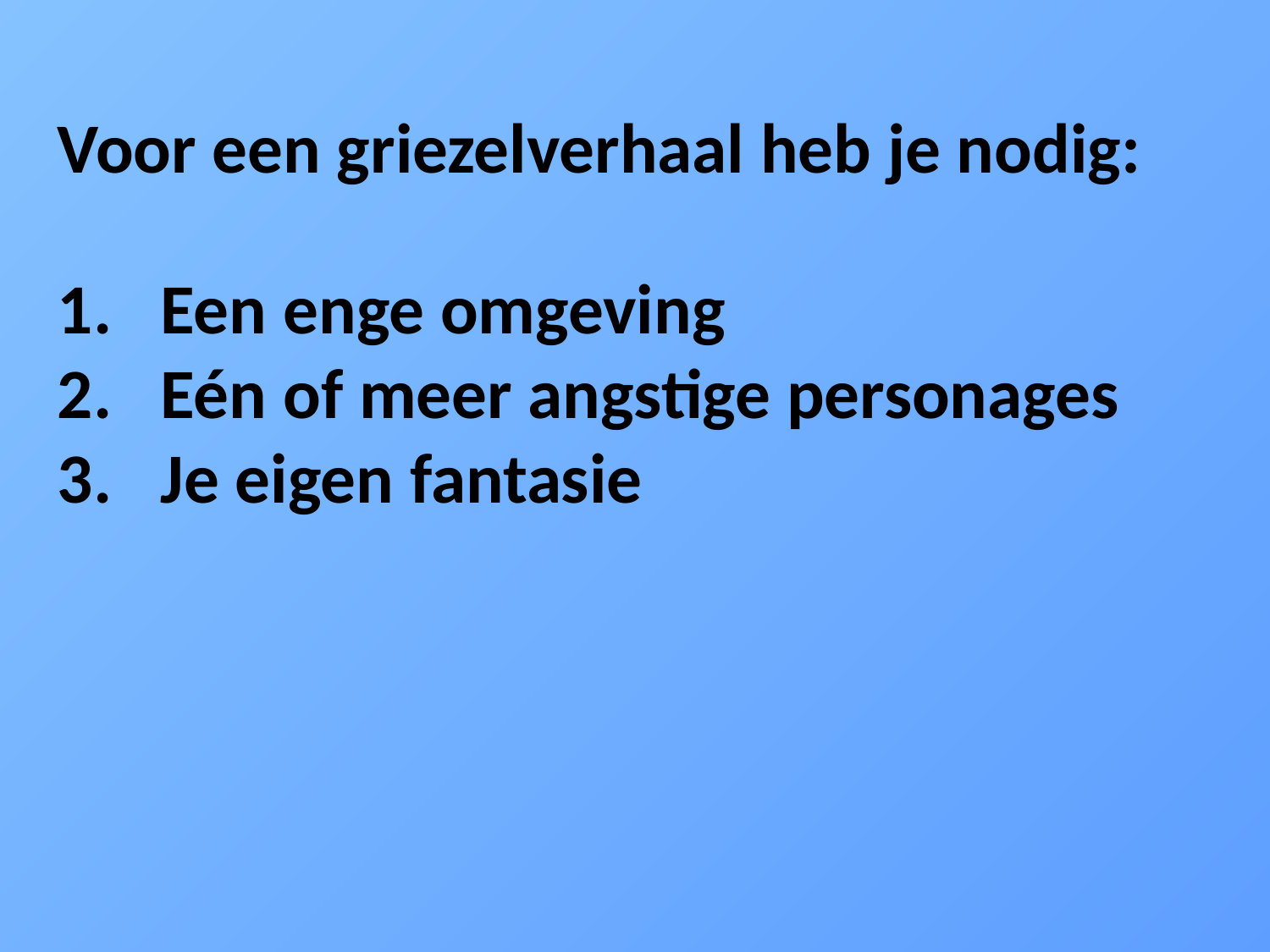

Voor een griezelverhaal heb je nodig:

Een enge omgeving
Eén of meer angstige personages
Je eigen fantasie